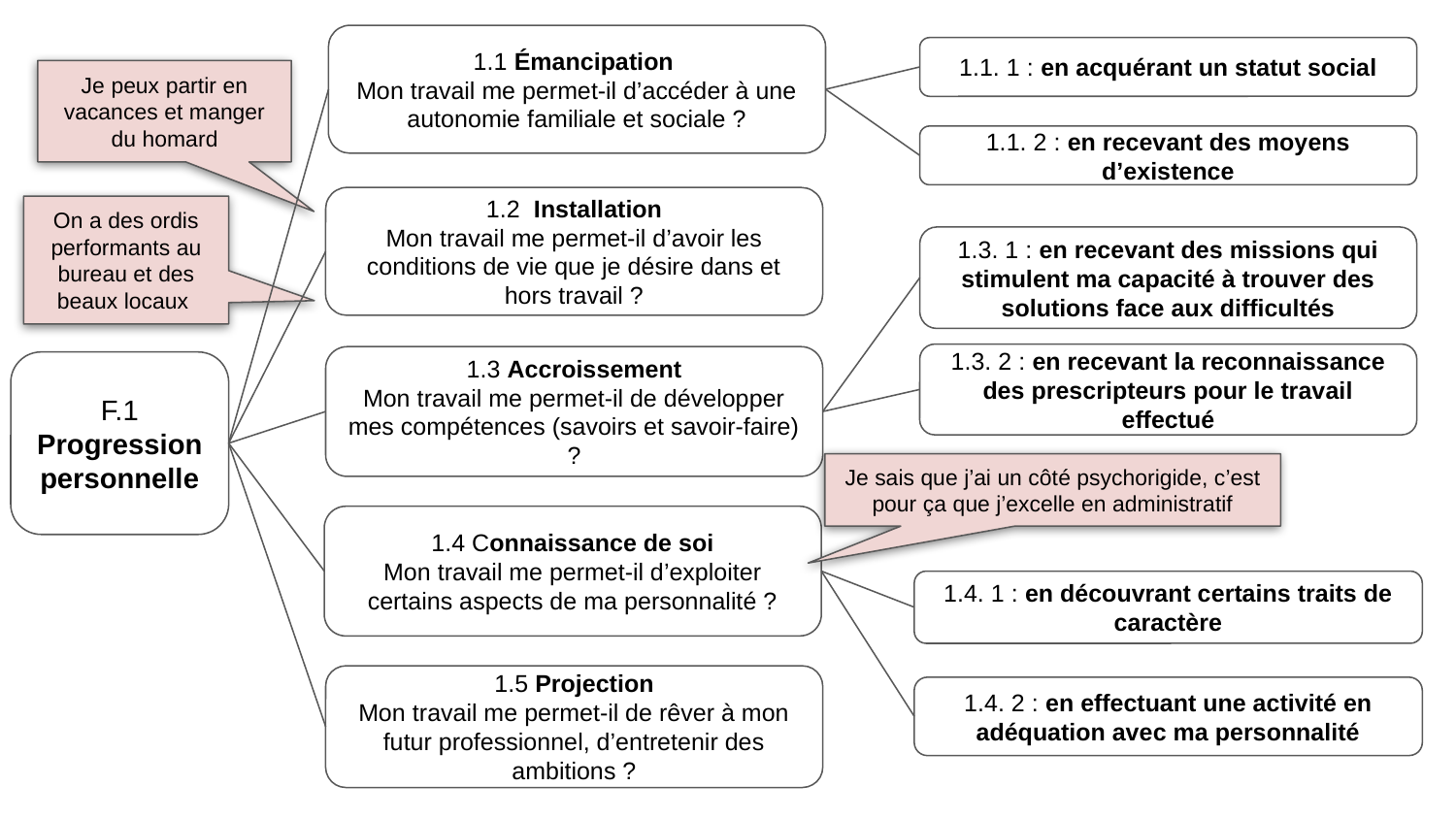

1.1 Émancipation
Mon travail me permet-il d’accéder à une autonomie familiale et sociale ?
1.1. 1 : en acquérant un statut social
Je peux partir en vacances et manger du homard
1.1. 2 : en recevant des moyens d’existence
1.2  Installation
Mon travail me permet-il d’avoir les conditions de vie que je désire dans et hors travail ?
On a des ordis performants au bureau et des beaux locaux
1.3. 1 : en recevant des missions qui stimulent ma capacité à trouver des solutions face aux difficultés
1.3. 2 : en recevant la reconnaissance des prescripteurs pour le travail effectué
1.3 Accroissement
Mon travail me permet-il de développer mes compétences (savoirs et savoir-faire) ?
F.1 Progression personnelle
Je sais que j’ai un côté psychorigide, c’est pour ça que j’excelle en administratif
1.4 Connaissance de soi
Mon travail me permet-il d’exploiter certains aspects de ma personnalité ?
1.4. 1 : en découvrant certains traits de caractère
1.5 Projection
Mon travail me permet-il de rêver à mon futur professionnel, d’entretenir des ambitions ?
1.4. 2 : en effectuant une activité en adéquation avec ma personnalité